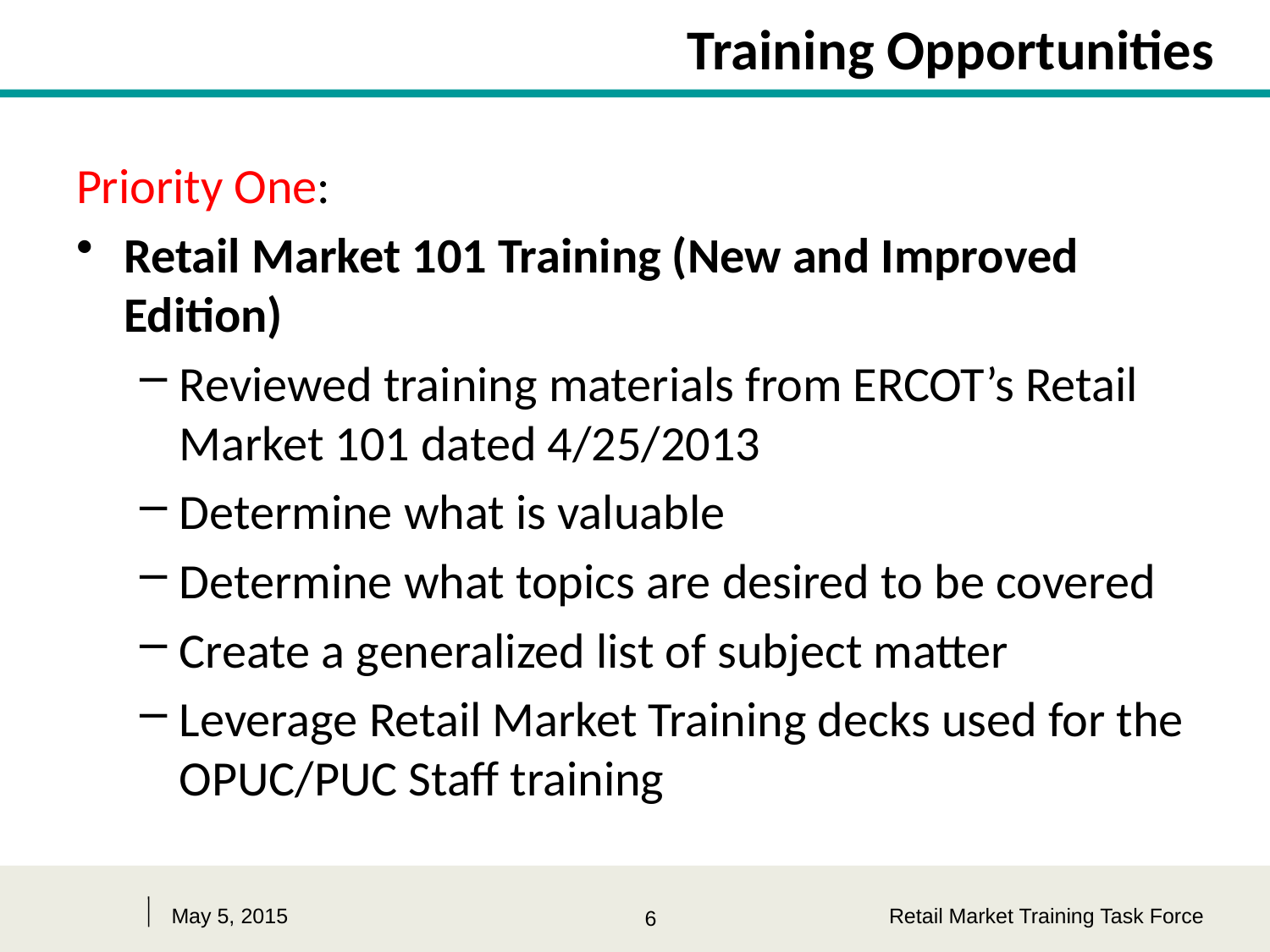

# Training Opportunities
Priority One:
Retail Market 101 Training (New and Improved Edition)
Reviewed training materials from ERCOT’s Retail Market 101 dated 4/25/2013
Determine what is valuable
Determine what topics are desired to be covered
Create a generalized list of subject matter
Leverage Retail Market Training decks used for the OPUC/PUC Staff training

May 5, 2015
Retail Market Training Task Force